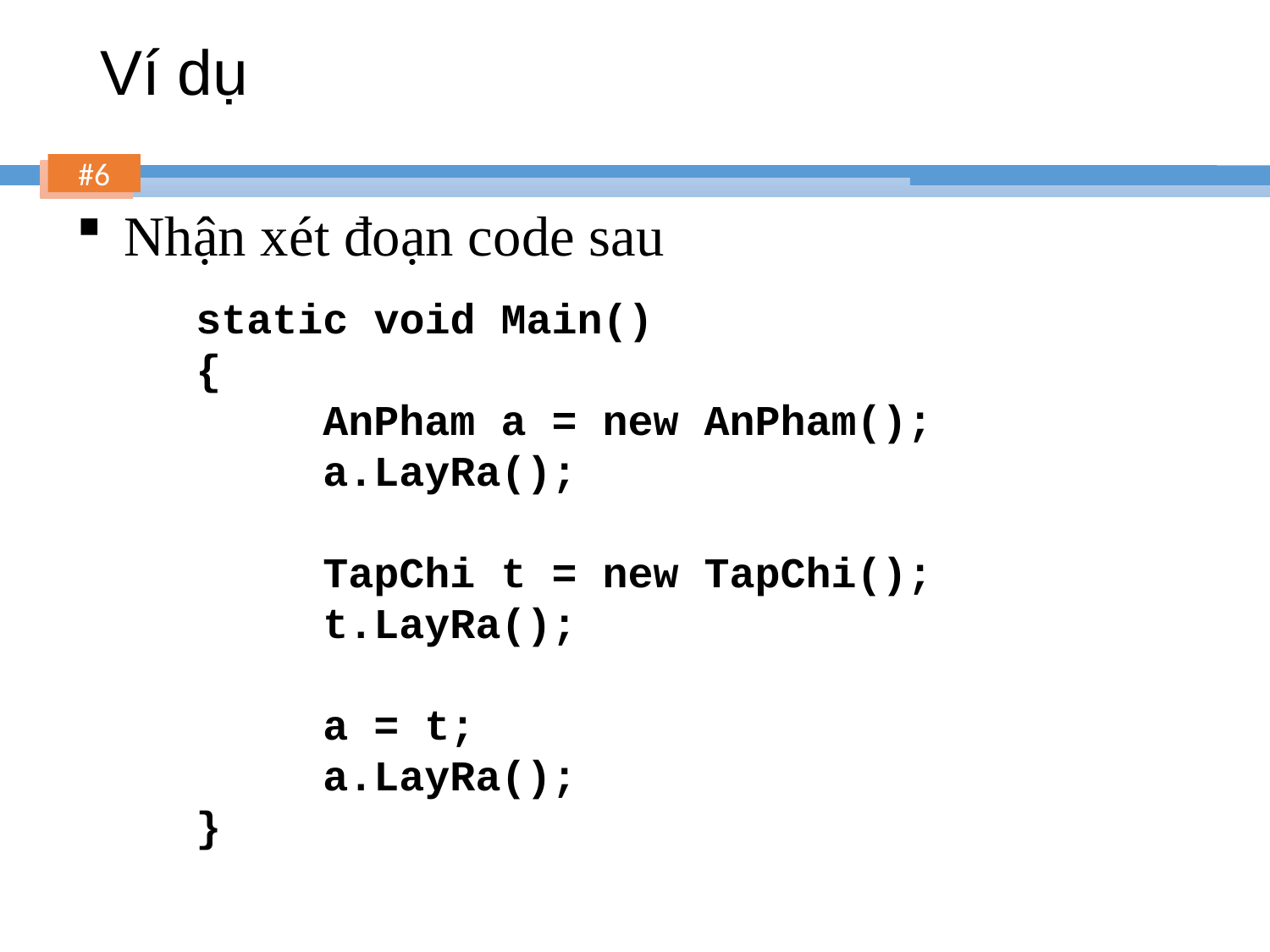

# Ví dụ
Nhận xét đoạn code sau
static void Main()
{
	AnPham a = new AnPham();
	a.LayRa();

	TapChi t = new TapChi();
	t.LayRa();

	a = t;
	a.LayRa();
}
6